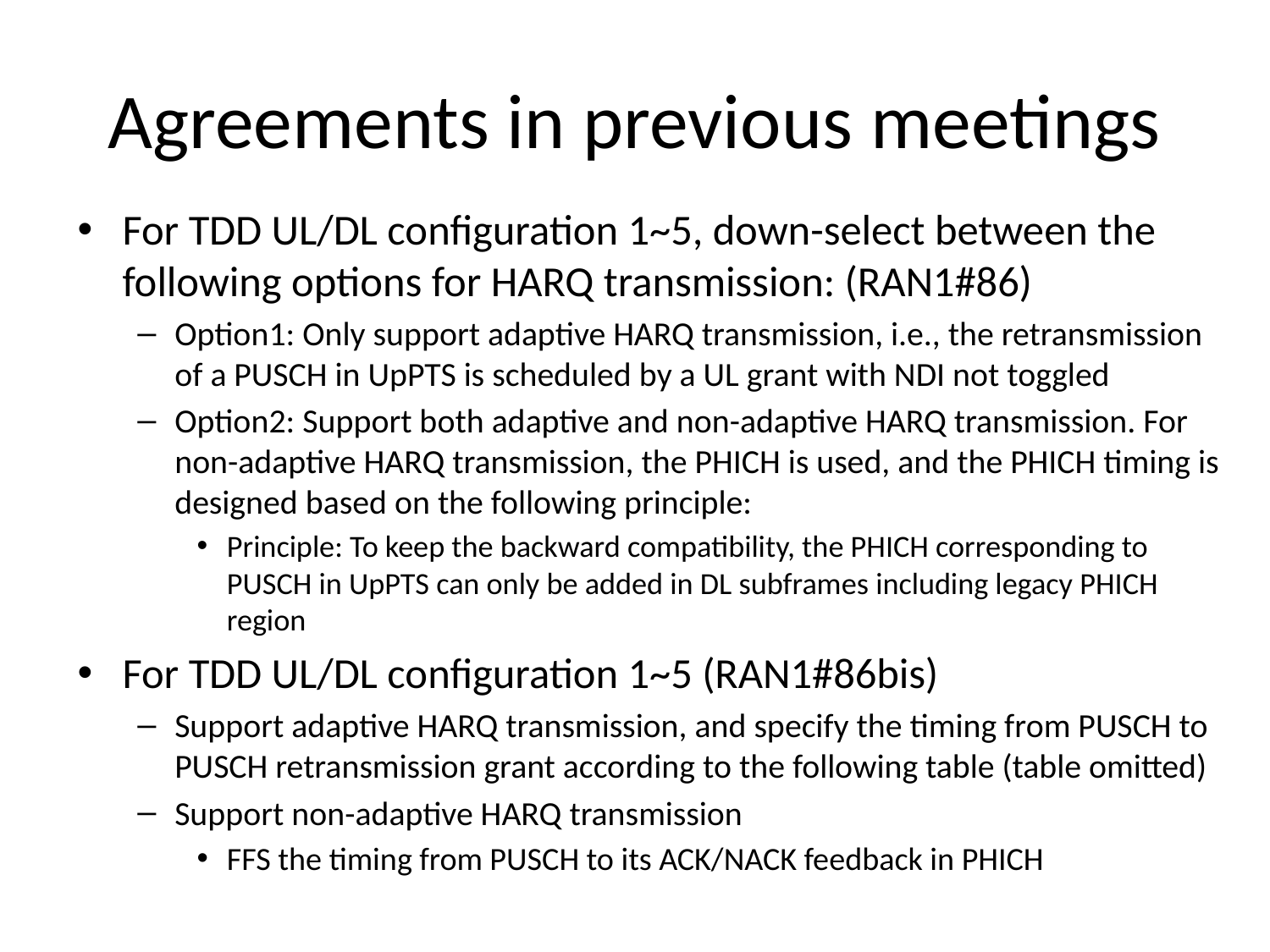

# Agreements in previous meetings
For TDD UL/DL configuration 1~5, down-select between the following options for HARQ transmission: (RAN1#86)
Option1: Only support adaptive HARQ transmission, i.e., the retransmission of a PUSCH in UpPTS is scheduled by a UL grant with NDI not toggled
Option2: Support both adaptive and non-adaptive HARQ transmission. For non-adaptive HARQ transmission, the PHICH is used, and the PHICH timing is designed based on the following principle:
Principle: To keep the backward compatibility, the PHICH corresponding to PUSCH in UpPTS can only be added in DL subframes including legacy PHICH region
For TDD UL/DL configuration 1~5 (RAN1#86bis)
Support adaptive HARQ transmission, and specify the timing from PUSCH to PUSCH retransmission grant according to the following table (table omitted)
Support non-adaptive HARQ transmission
FFS the timing from PUSCH to its ACK/NACK feedback in PHICH